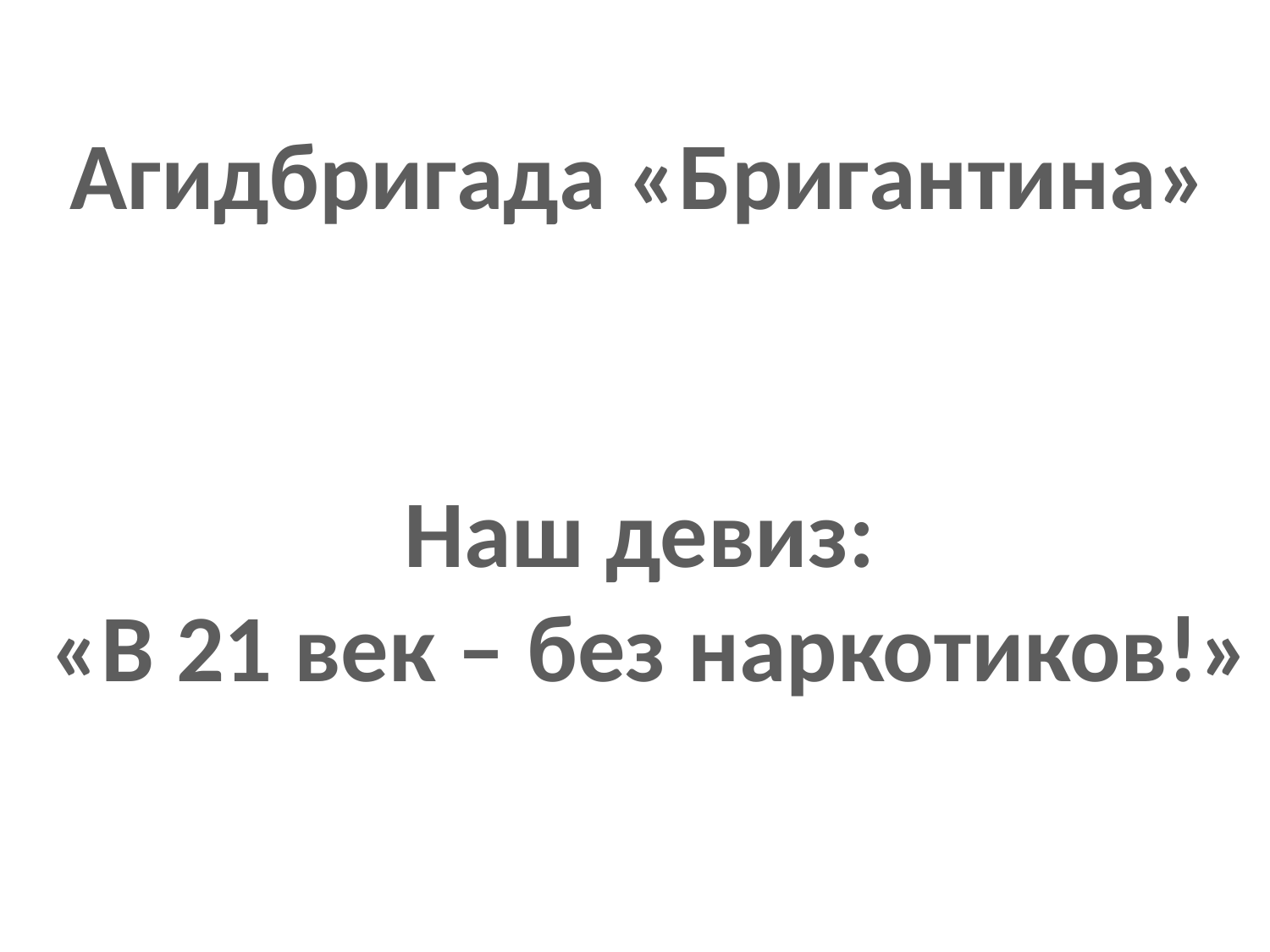

# Агидбригада «Бригантина»
Наш девиз:
 «В 21 век – без наркотиков!»